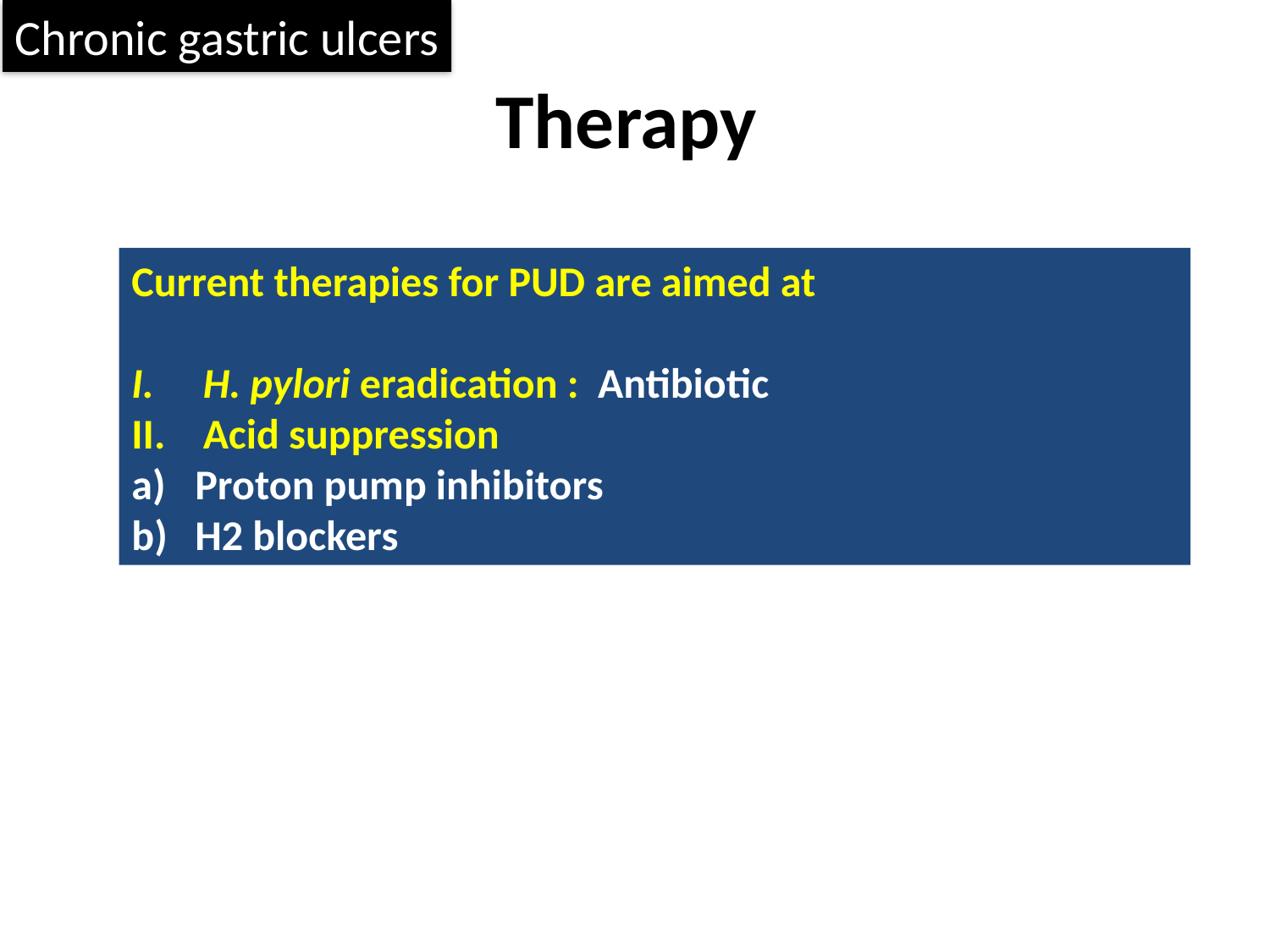

Chronic gastric ulcers
# Therapy

Current therapies for PUD are aimed at

H. pylori eradication :  Antibiotic
Acid suppression
Proton pump inhibitors
H2 blockers